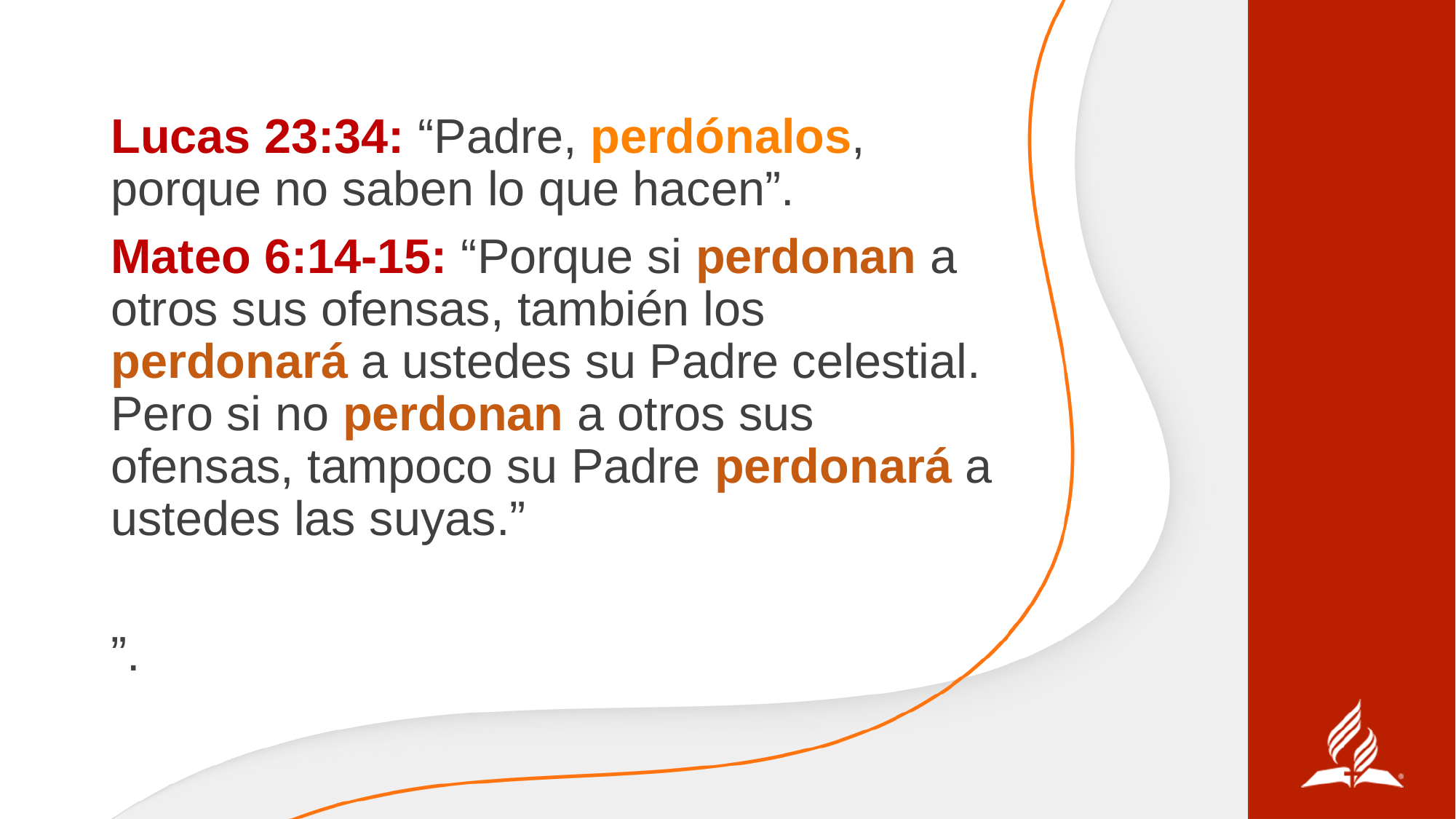

Lucas 23:34: “Padre, perdónalos, porque no saben lo que hacen”.
Mateo 6:14-15: “Porque si perdonan a otros sus ofensas, también los perdonará a ustedes su Padre celestial. Pero si no perdonan a otros sus ofensas, tampoco su Padre perdonará a ustedes las suyas.”

”.